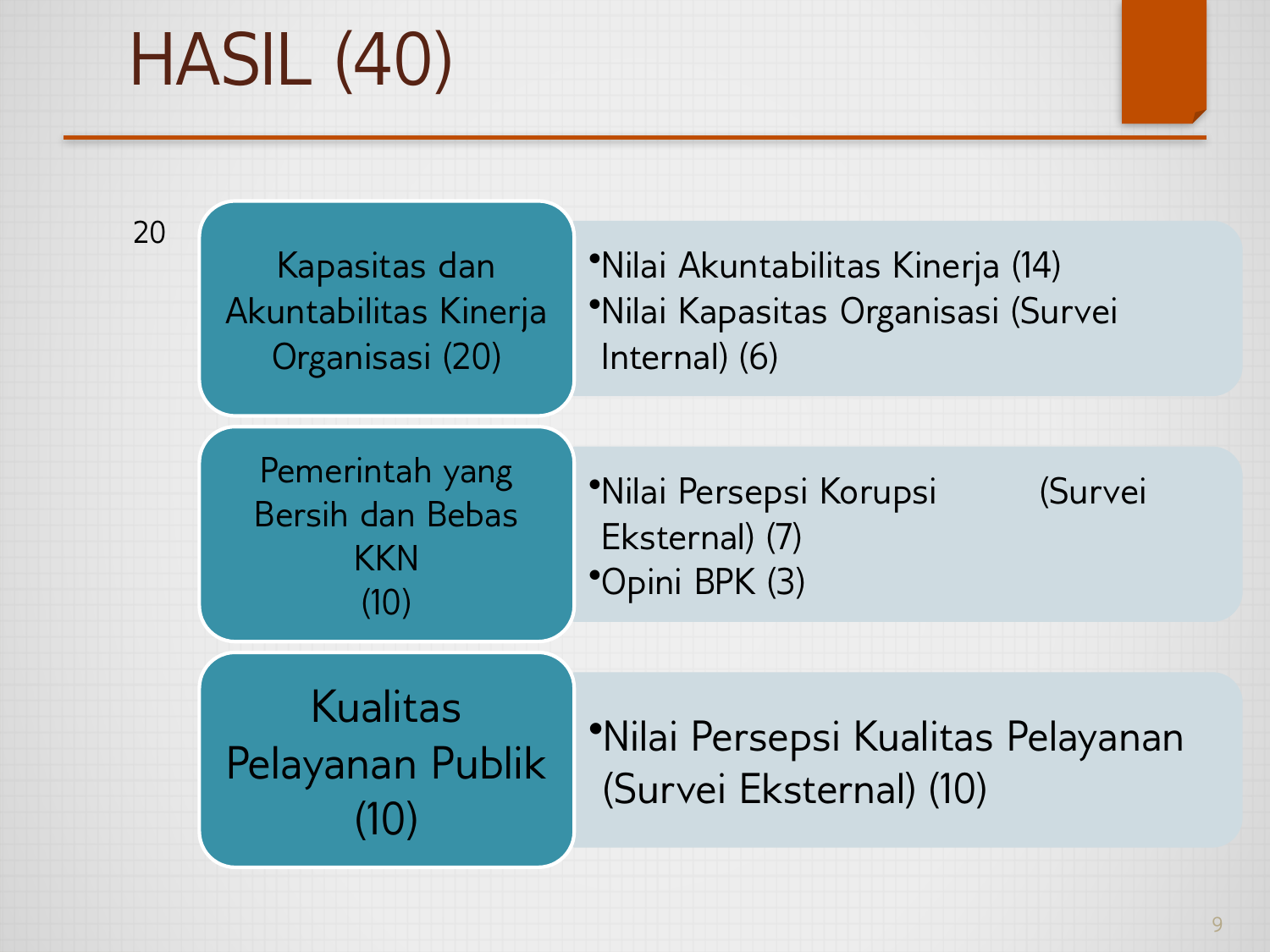

# HASIL (40)
Kapasitas dan Akuntabilitas Kinerja Organisasi (20)
Nilai Akuntabilitas Kinerja (14)
Pemerintah yang Bersih dan Bebas KKN
(10)
Nilai Kapasitas Organisasi (Survei Internal) (6)
Opini BPK (3)
20
9